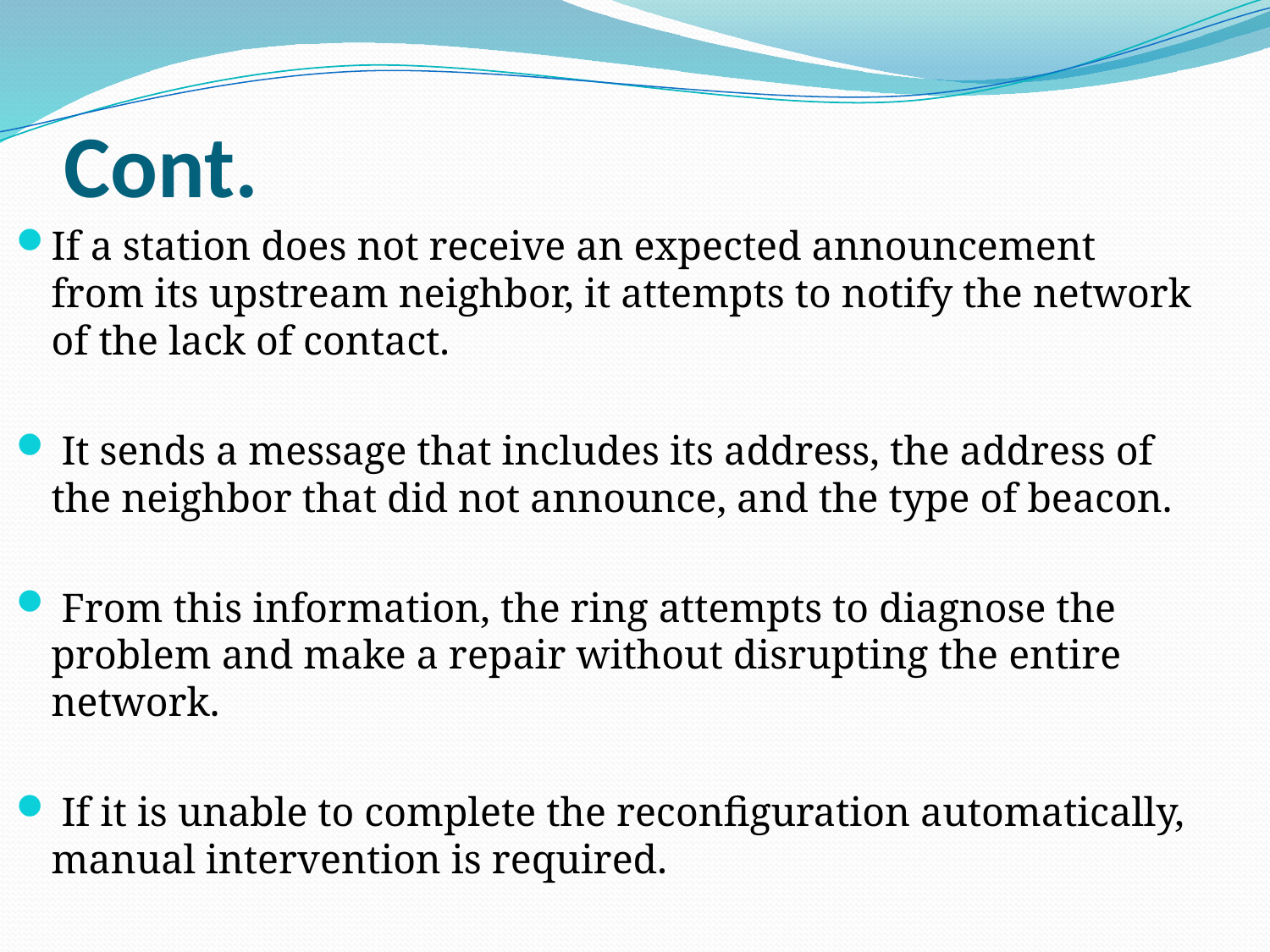

# Cont.
If a station does not receive an expected announcement from its upstream neighbor, it attempts to notify the network of the lack of contact.

 It sends a message that includes its address, the address of the neighbor that did not announce, and the type of beacon.

 From this information, the ring attempts to diagnose the problem and make a repair without disrupting the entire network.

 If it is unable to complete the reconfiguration automatically, manual intervention is required.